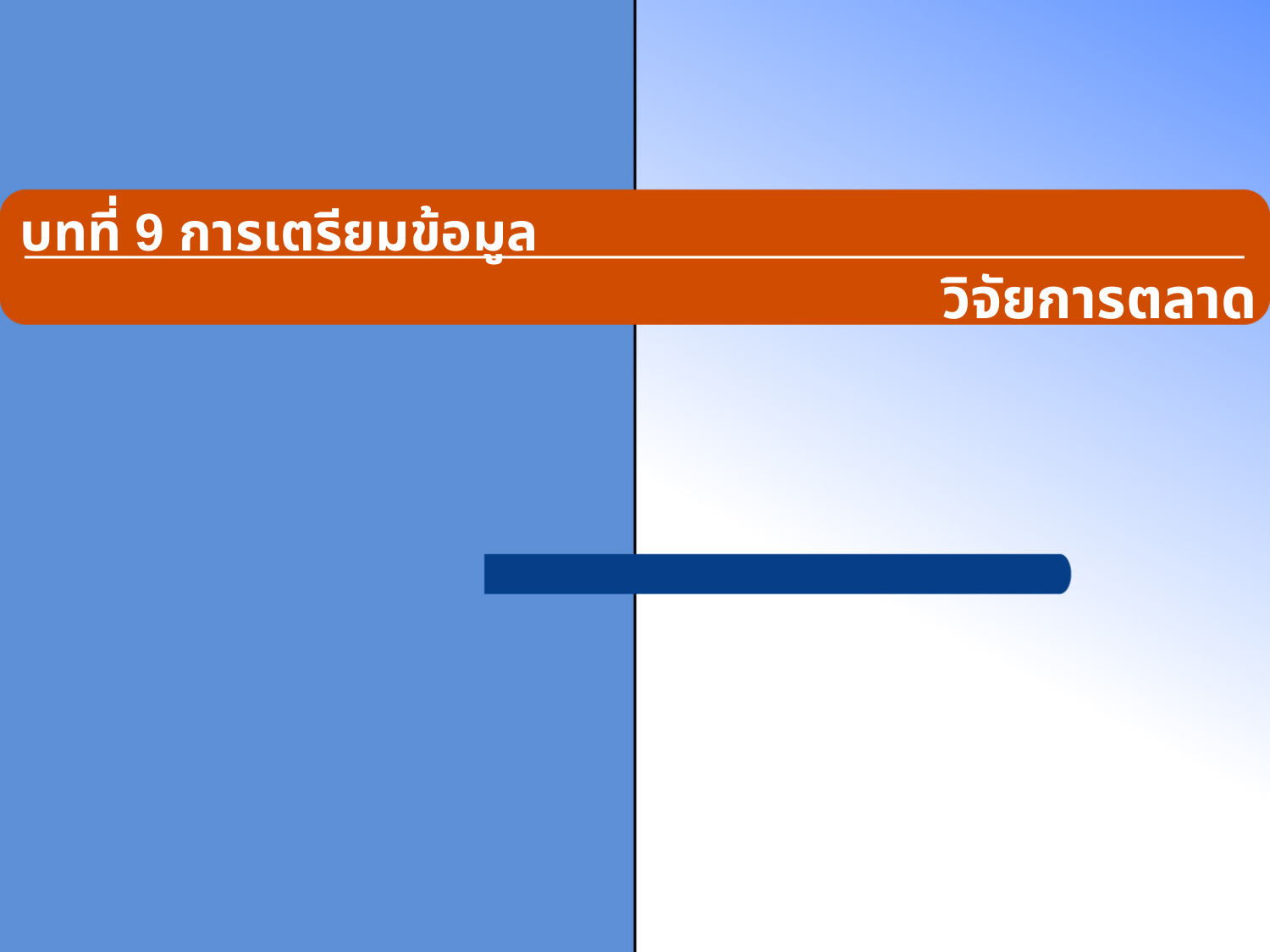

บทที่ 9 การเตรียมข้อมูล
วิจัยการตลาด